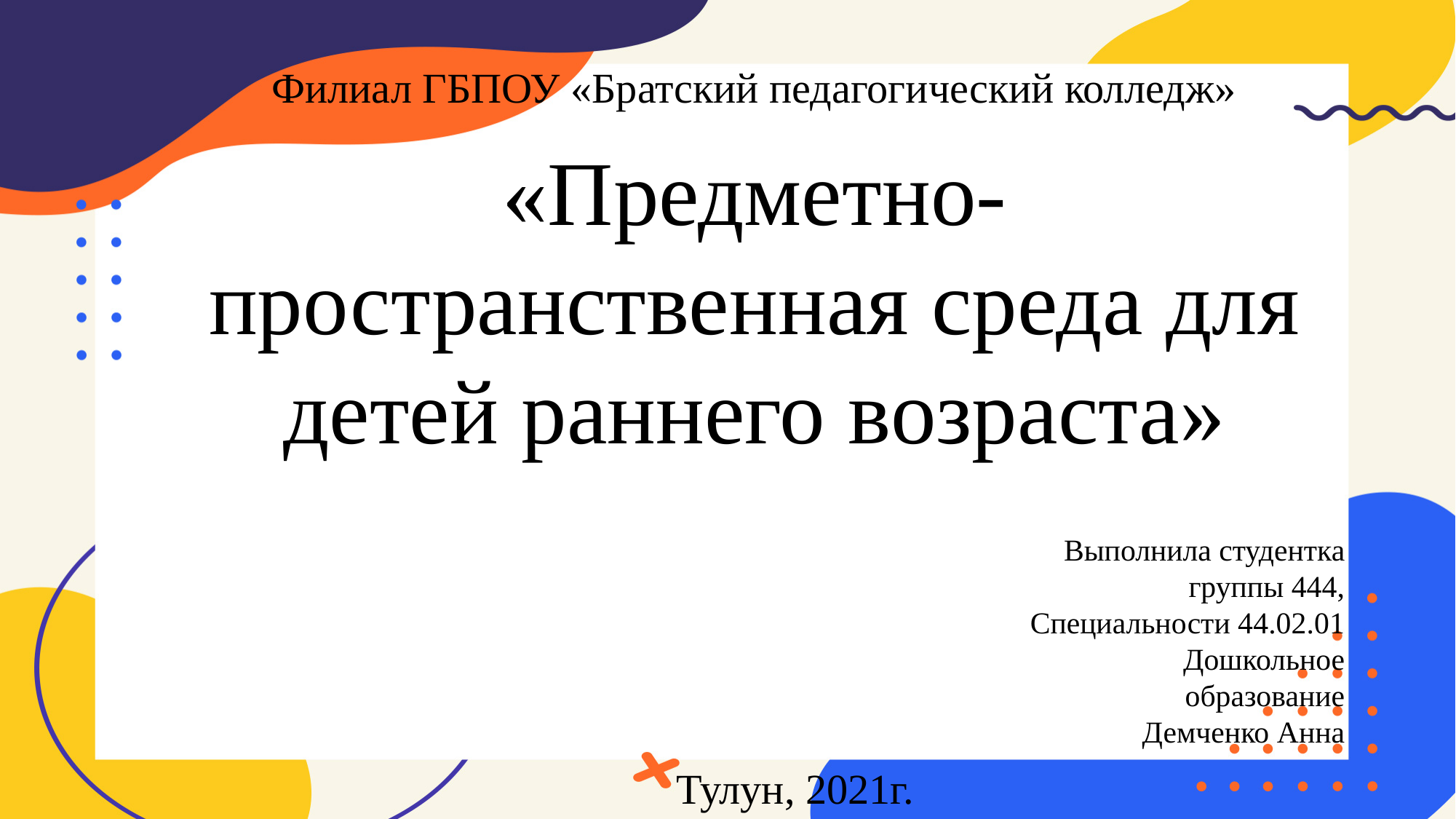

Филиал ГБПОУ «Братский педагогический колледж»
«Предметно-пространственная среда для детей раннего возраста»
Выполнила студентка группы 444,
Специальности 44.02.01 Дошкольное образование
Демченко Анна
Тулун, 2021г.